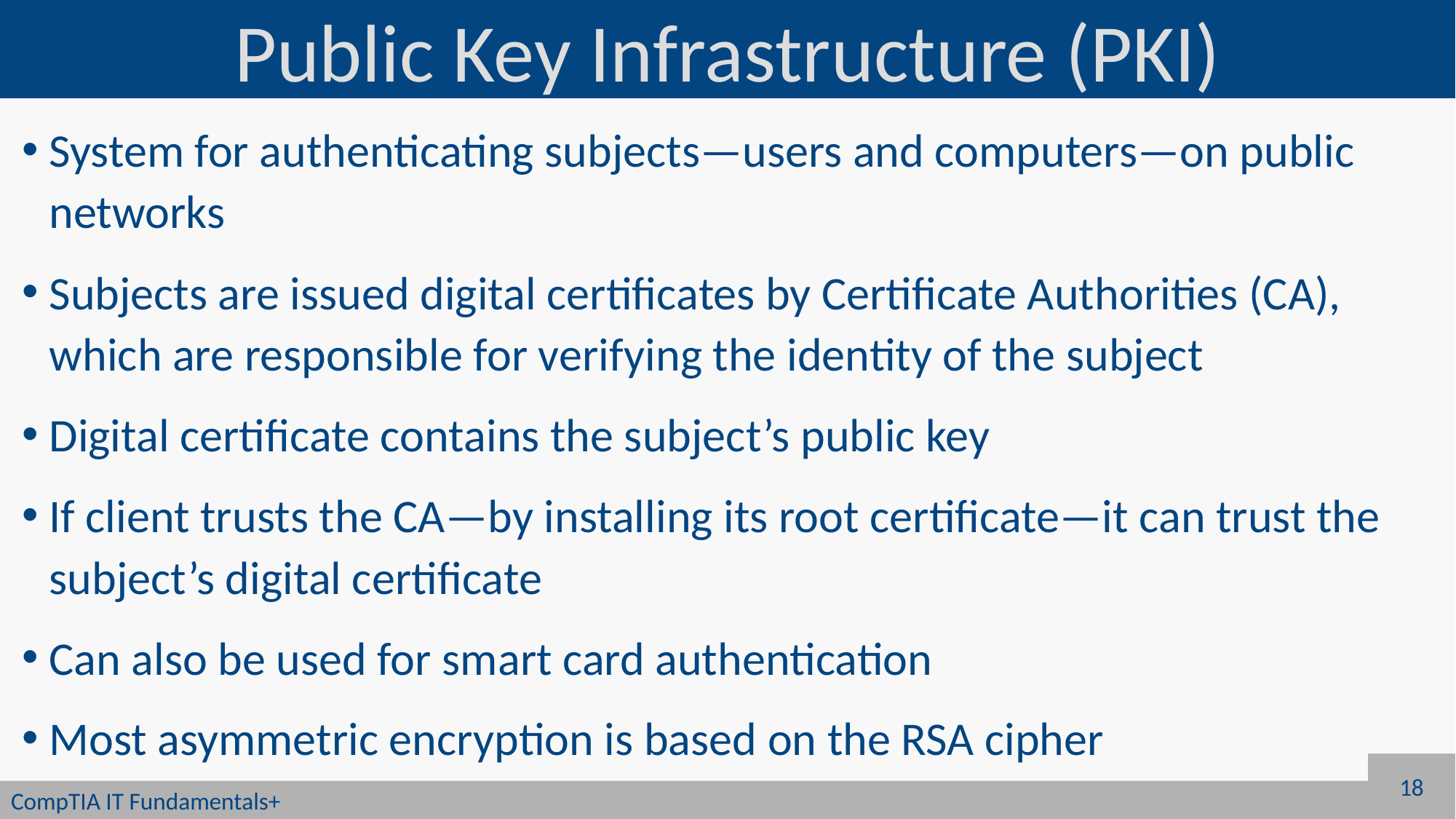

# Public Key Infrastructure (PKI)
System for authenticating subjects—users and computers—on public networks
Subjects are issued digital certificates by Certificate Authorities (CA), which are responsible for verifying the identity of the subject
Digital certificate contains the subject’s public key
If client trusts the CA—by installing its root certificate—it can trust the subject’s digital certificate
Can also be used for smart card authentication
Most asymmetric encryption is based on the RSA cipher
18
CompTIA IT Fundamentals+